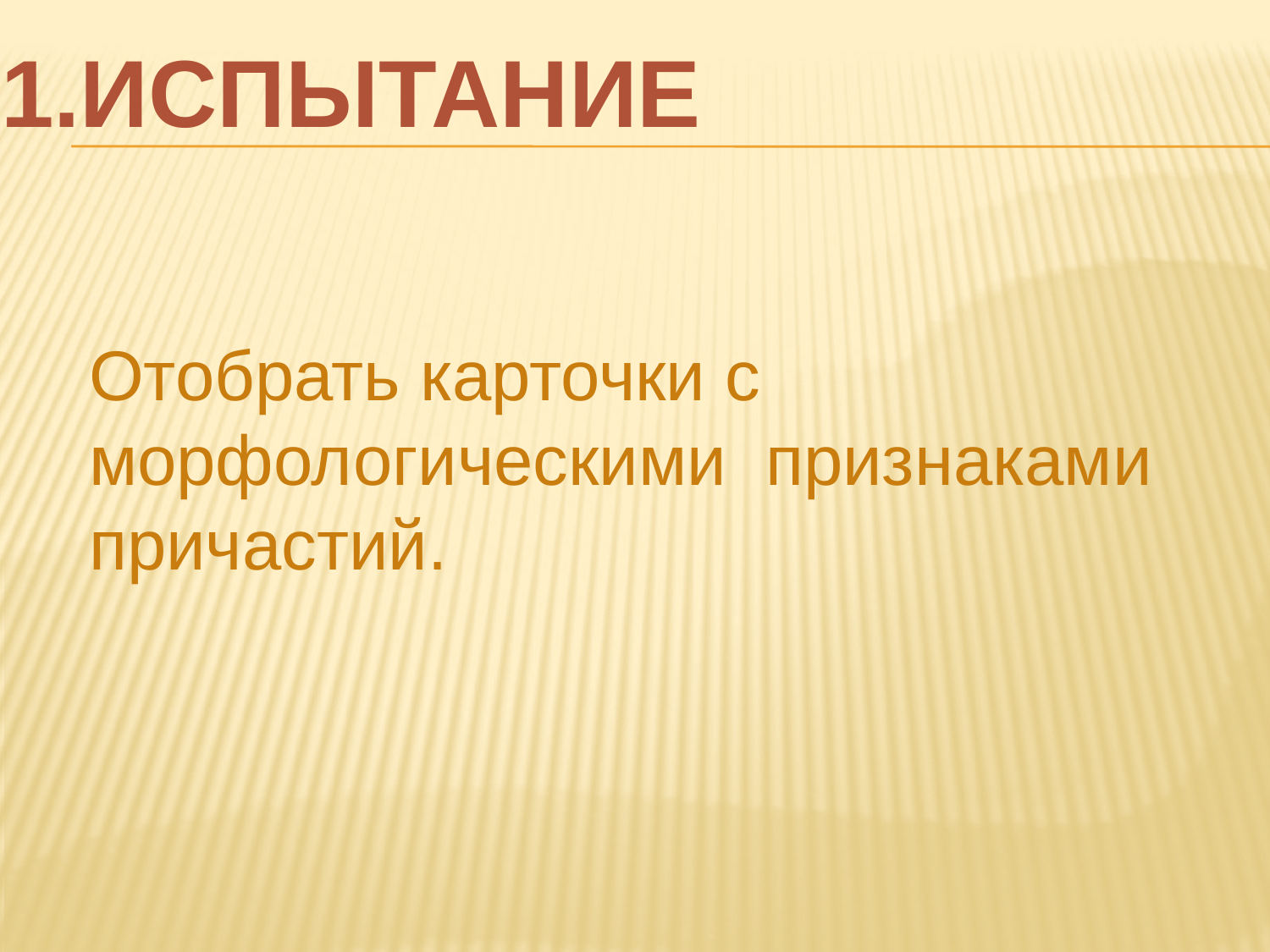

1.ИСПЫТАНИЕ

Отобрать карточки с морфологическими  признаками   причастий.